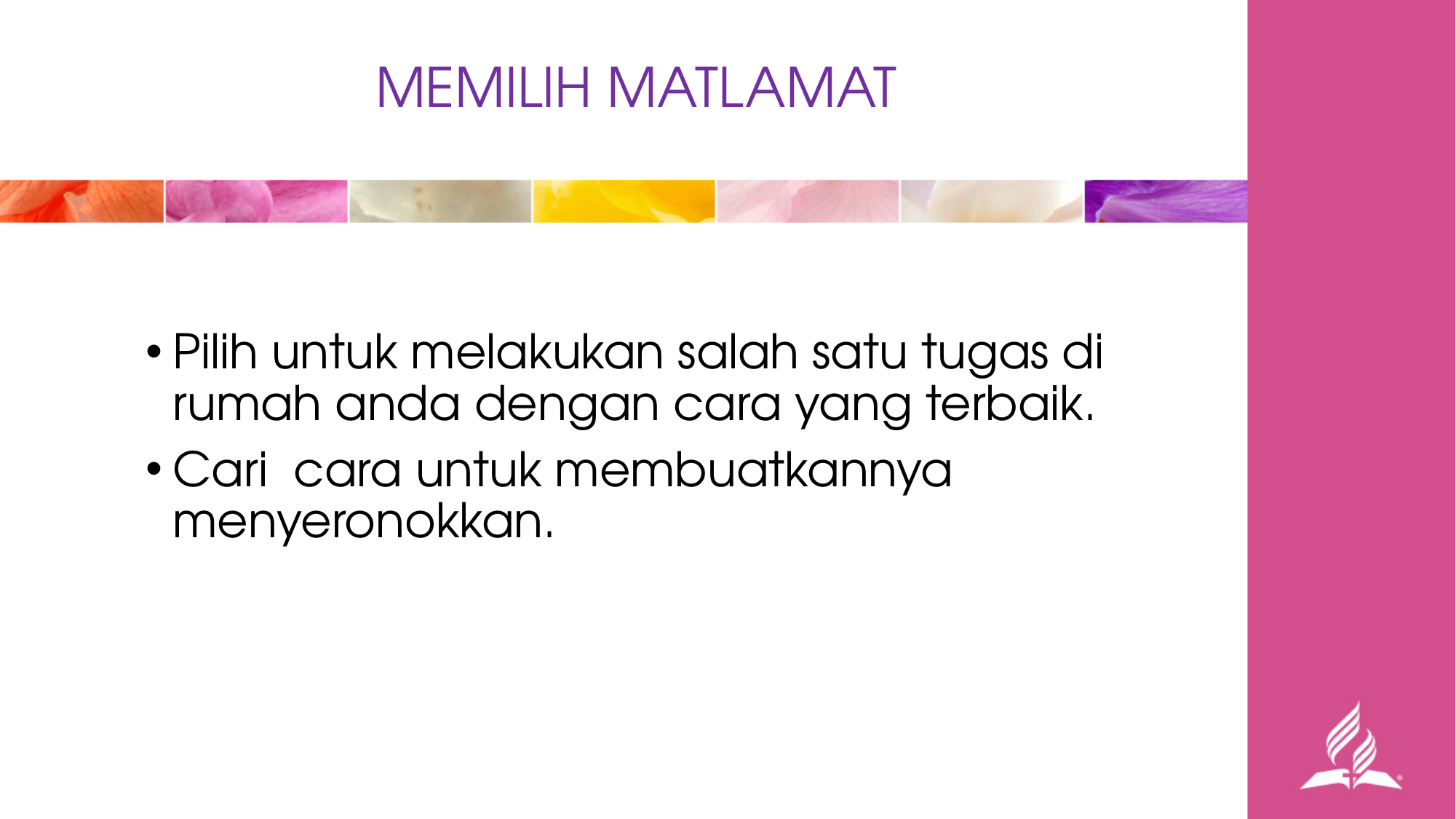

MEMILIH MATLAMAT
Pilih untuk melakukan salah satu tugas di rumah anda dengan cara yang terbaik.
Cari  cara untuk membuatkannya  menyeronokkan.